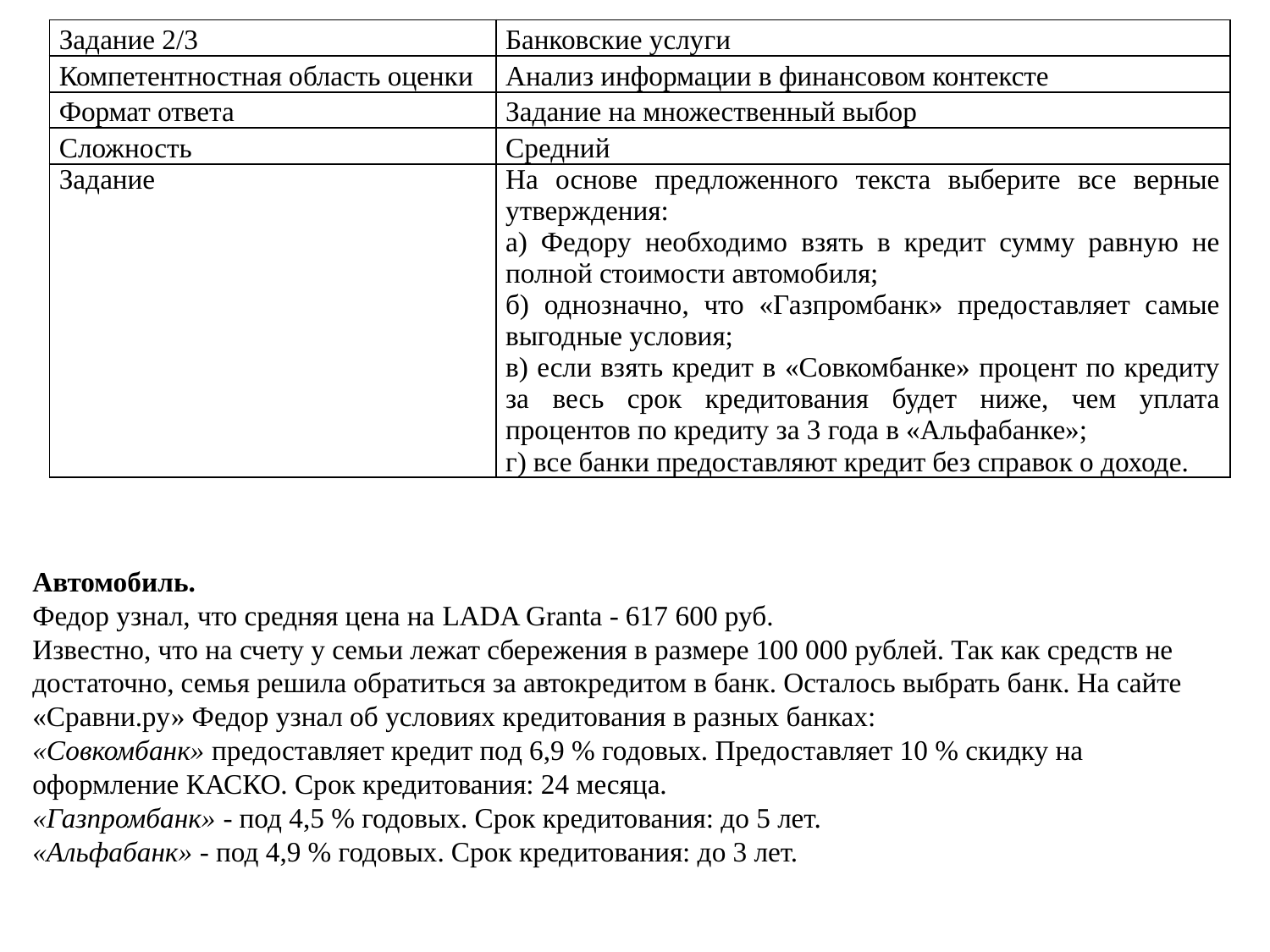

| Задание 2/3 | Банковские услуги |
| --- | --- |
| Компетентностная область оценки | Анализ информации в финансовом контексте |
| Формат ответа | Задание на множественный выбор |
| Сложность | Средний |
| Задание | На основе предложенного текста выберите все верные утверждения: а) Федору необходимо взять в кредит сумму равную не полной стоимости автомобиля; б) однозначно, что «Газпромбанк» предоставляет самые выгодные условия; в) если взять кредит в «Совкомбанке» процент по кредиту за весь срок кредитования будет ниже, чем уплата процентов по кредиту за 3 года в «Альфабанке»; г) все банки предоставляют кредит без справок о доходе. |
Автомобиль.
Федор узнал, что средняя цена на LADA Granta - 617 600 руб.
Известно, что на счету у семьи лежат сбережения в размере 100 000 рублей. Так как средств не достаточно, семья решила обратиться за автокредитом в банк. Осталось выбрать банк. На сайте «Сравни.ру» Федор узнал об условиях кредитования в разных банках:
«Совкомбанк» предоставляет кредит под 6,9 % годовых. Предоставляет 10 % скидку на оформление КАСКО. Срок кредитования: 24 месяца.
«Газпромбанк» - под 4,5 % годовых. Срок кредитования: до 5 лет.
«Альфабанк» - под 4,9 % годовых. Срок кредитования: до 3 лет.